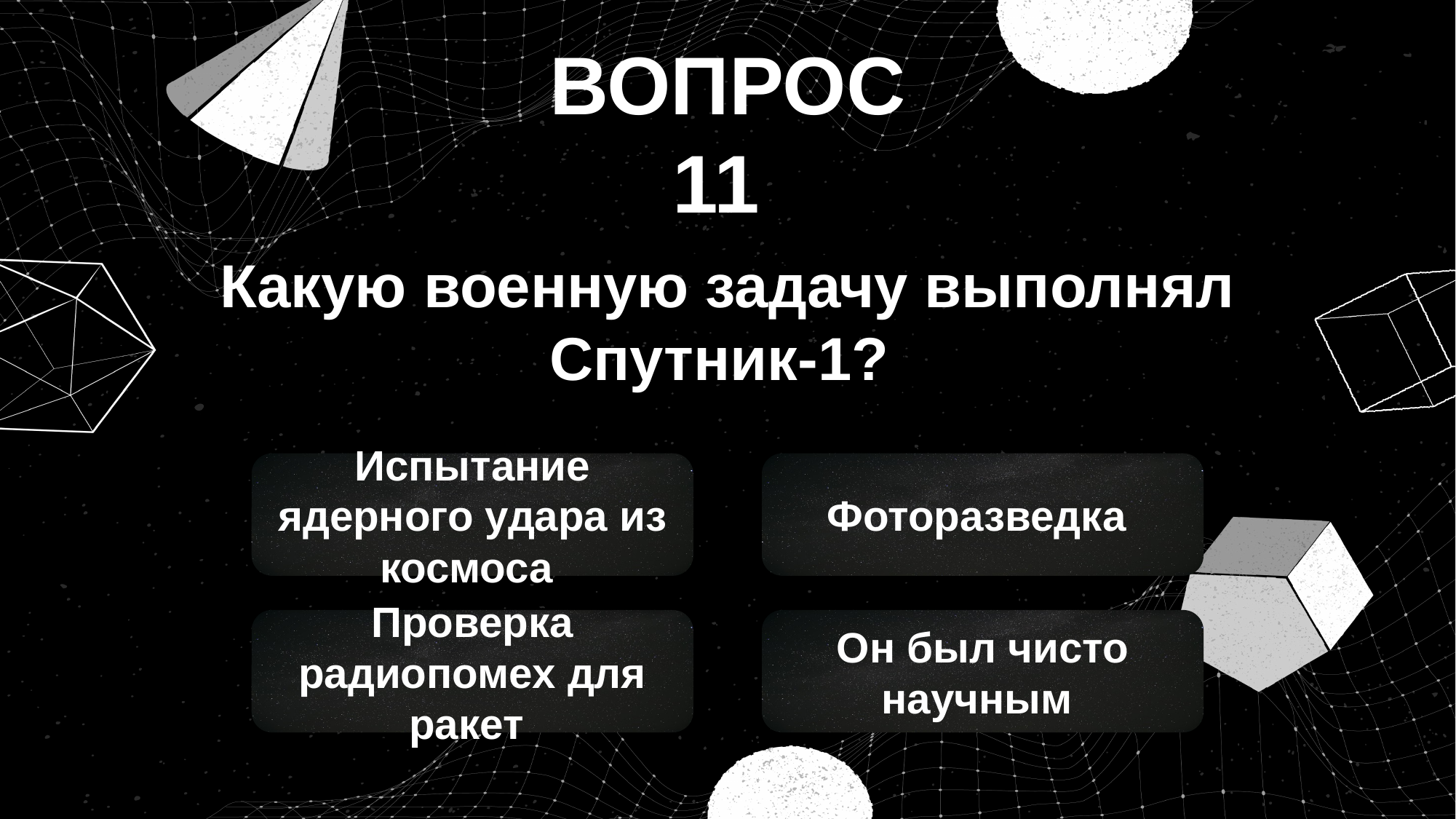

ВОПРОС 11
Какую военную задачу выполнял Спутник-1?
Испытание ядерного удара из космоса
Фоторазведка
Проверка радиопомех для ракет
Он был чисто научным